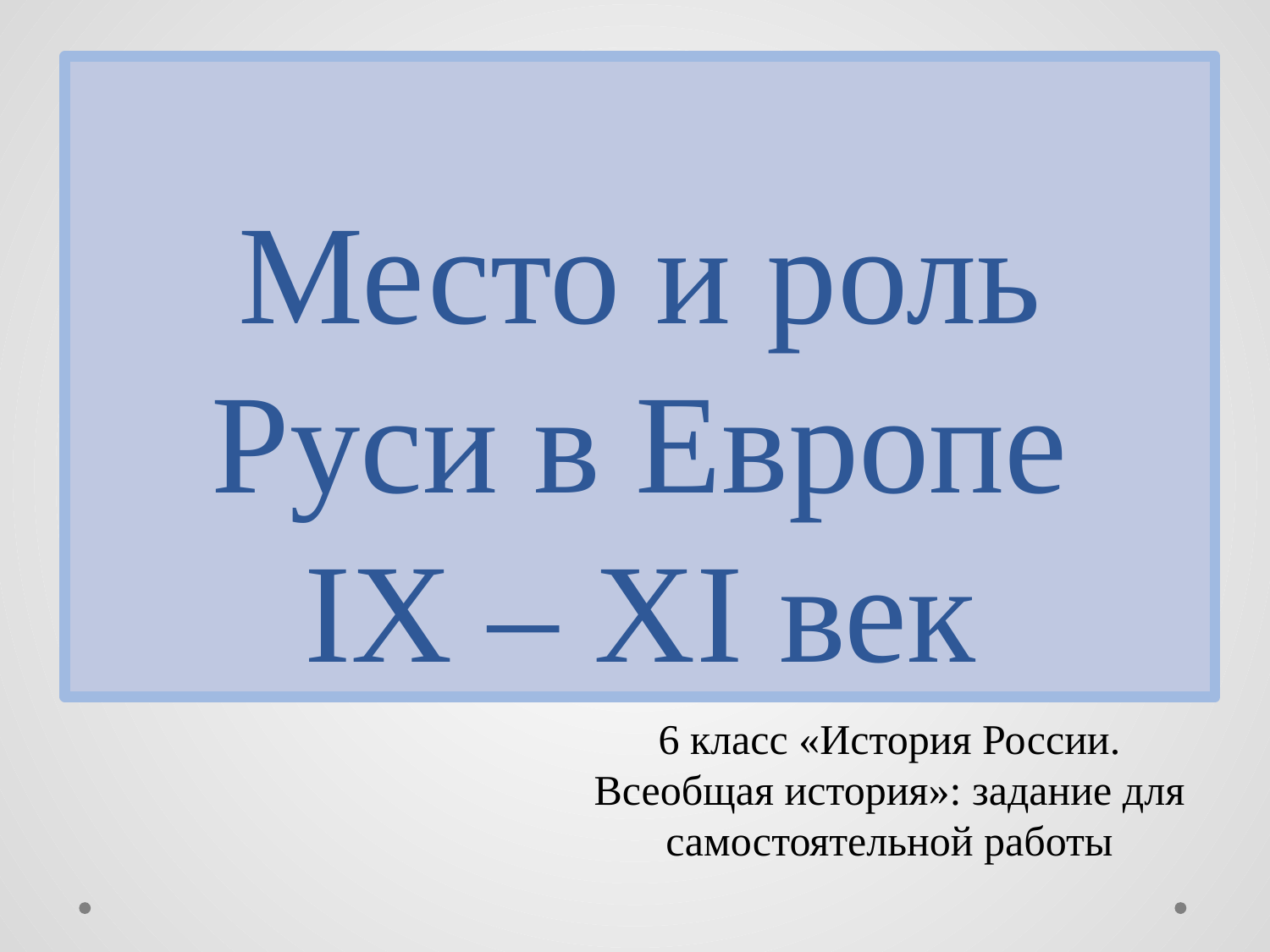

# Место и роль Руси в Европе IX – XI век
6 класс «История России. Всеобщая история»: задание для самостоятельной работы